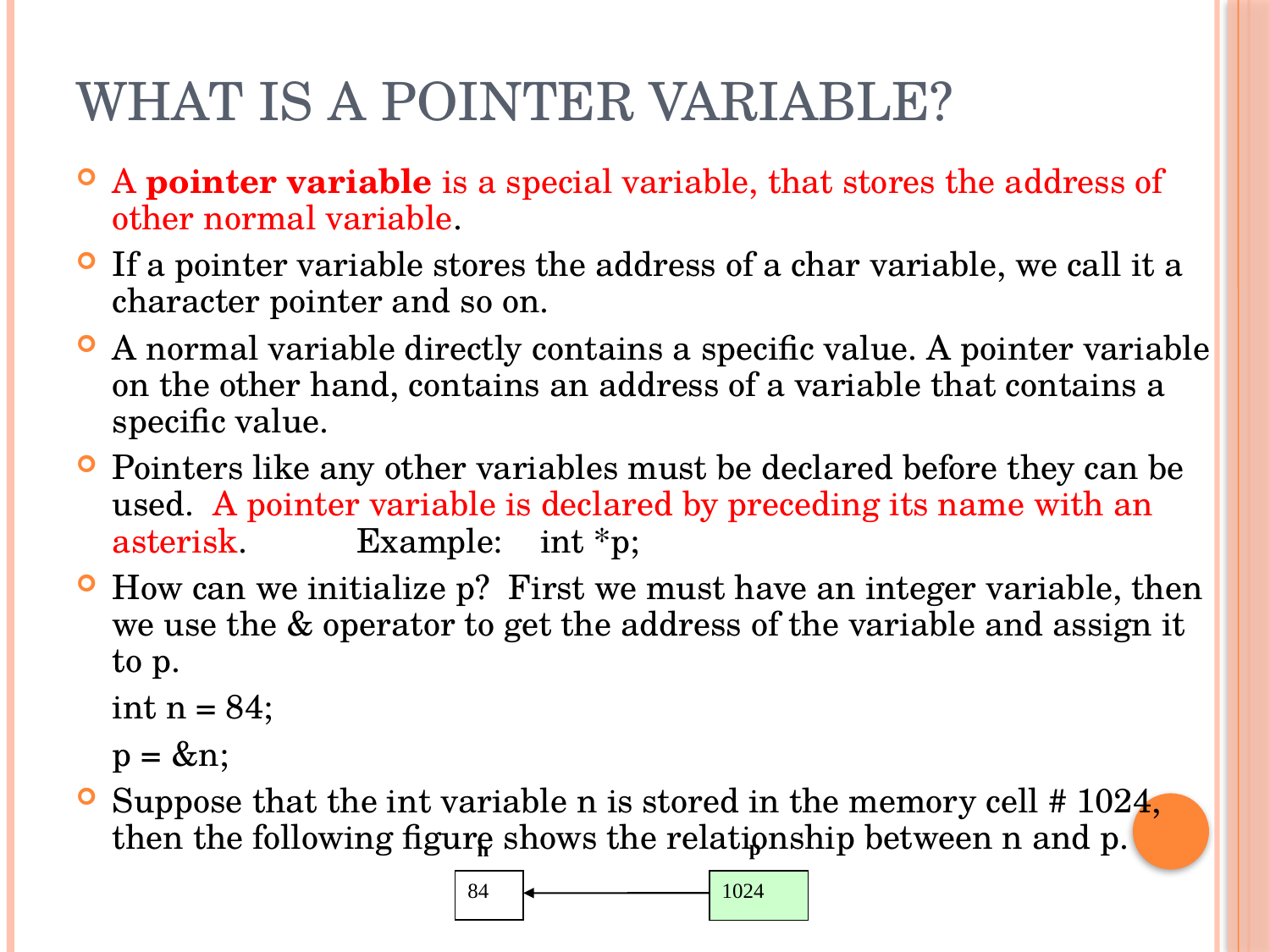

# What is a Pointer variable?
A pointer variable is a special variable, that stores the address of other normal variable.
If a pointer variable stores the address of a char variable, we call it a character pointer and so on.
A normal variable directly contains a specific value. A pointer variable on the other hand, contains an address of a variable that contains a specific value.
Pointers like any other variables must be declared before they can be used.  A pointer variable is declared by preceding its name with an asterisk.  			Example:    int *p;
How can we initialize p?  First we must have an integer variable, then we use the & operator to get the address of the variable and assign it to p.
			int n = 84;
			p = &n;
Suppose that the int variable n is stored in the memory cell # 1024, then the following figure shows the relationship between n and p.
p
n
84
1024

3